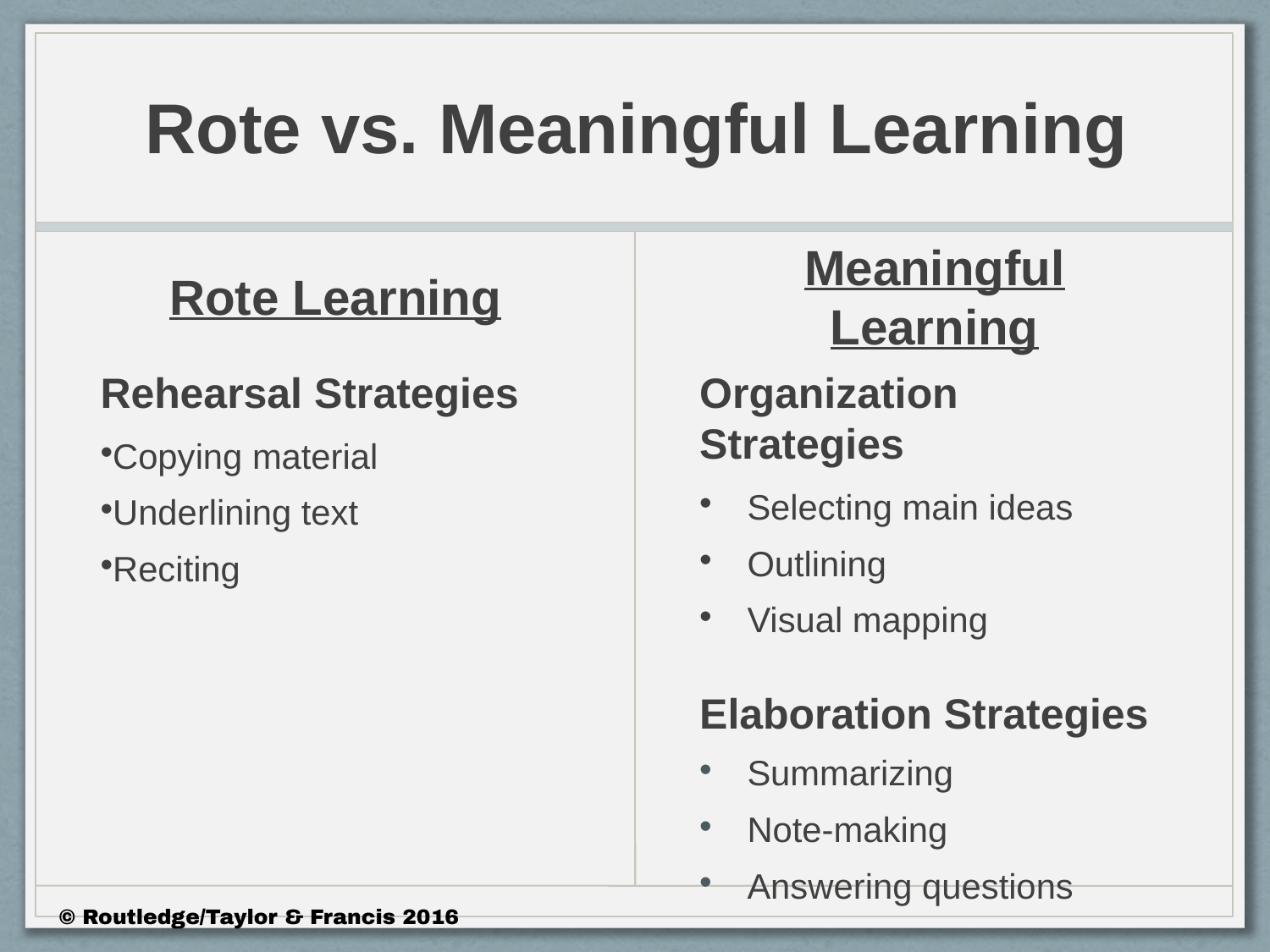

Rote vs. Meaningful Learning
Rote Learning
Meaningful Learning
Rehearsal Strategies
Copying material
Underlining text
Reciting
Organization Strategies
Selecting main ideas
Outlining
Visual mapping

Elaboration Strategies
Summarizing
Note-making
Answering questions

© Routledge/Taylor & Francis 2016